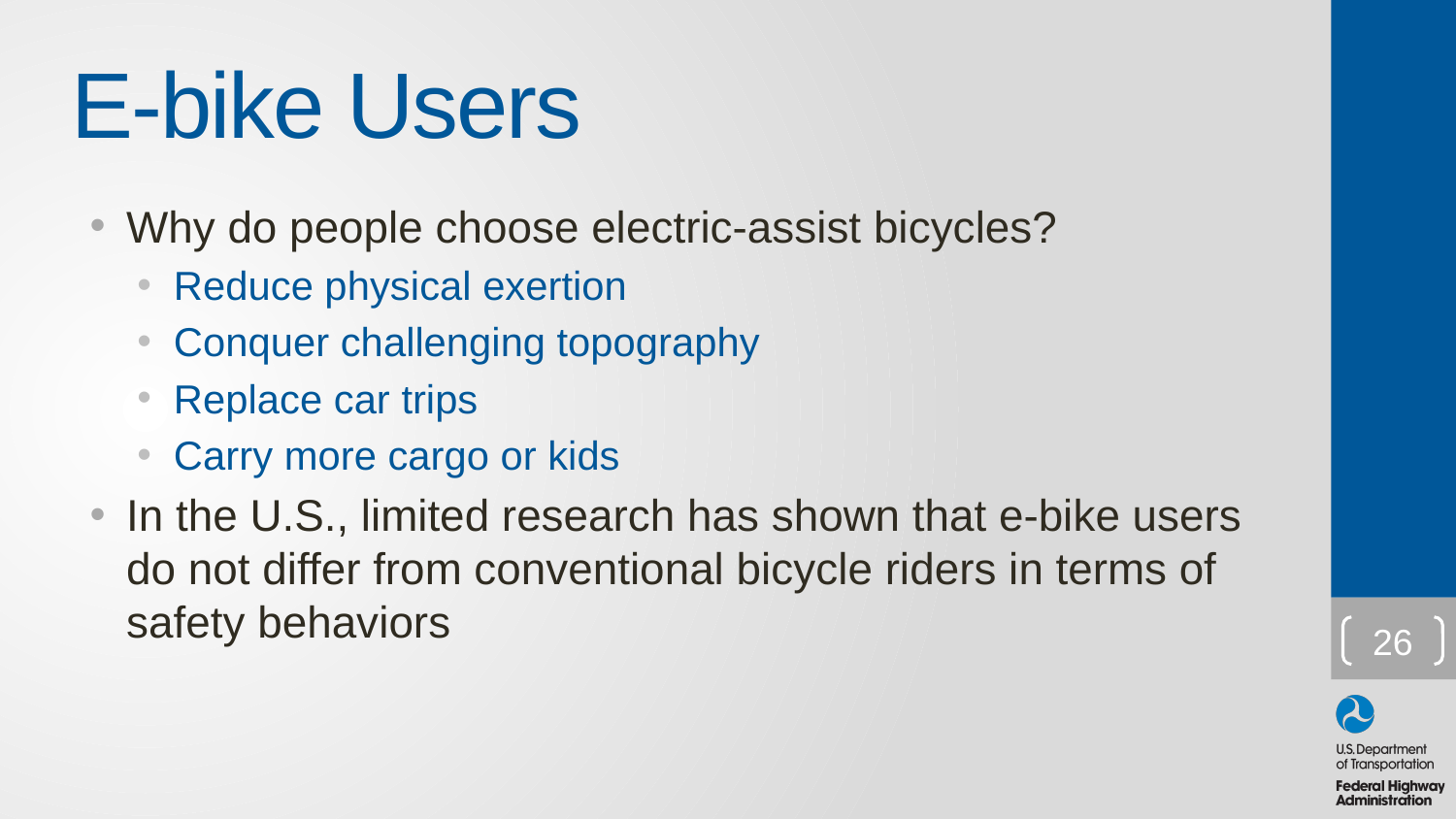

# E-bike Users
Why do people choose electric-assist bicycles?
Reduce physical exertion
Conquer challenging topography
Replace car trips
Carry more cargo or kids
In the U.S., limited research has shown that e-bike users do not differ from conventional bicycle riders in terms of safety behaviors

26